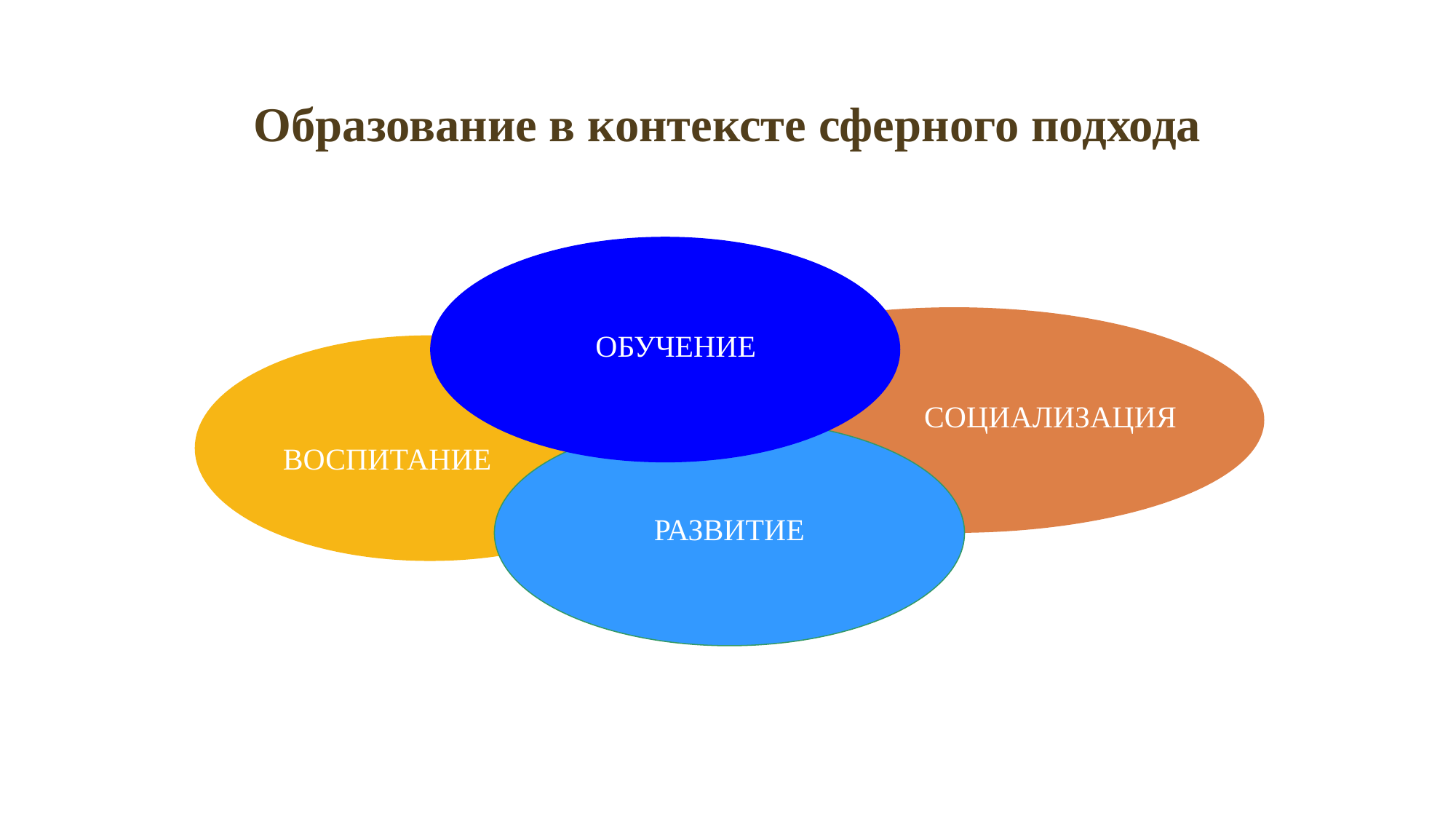

Образование в контексте сферного подхода

ОБУЧЕНИЕ

СОЦИАЛИЗАЦИЯ

ВОСПИТАНИЕ
РАЗВИТИЕ